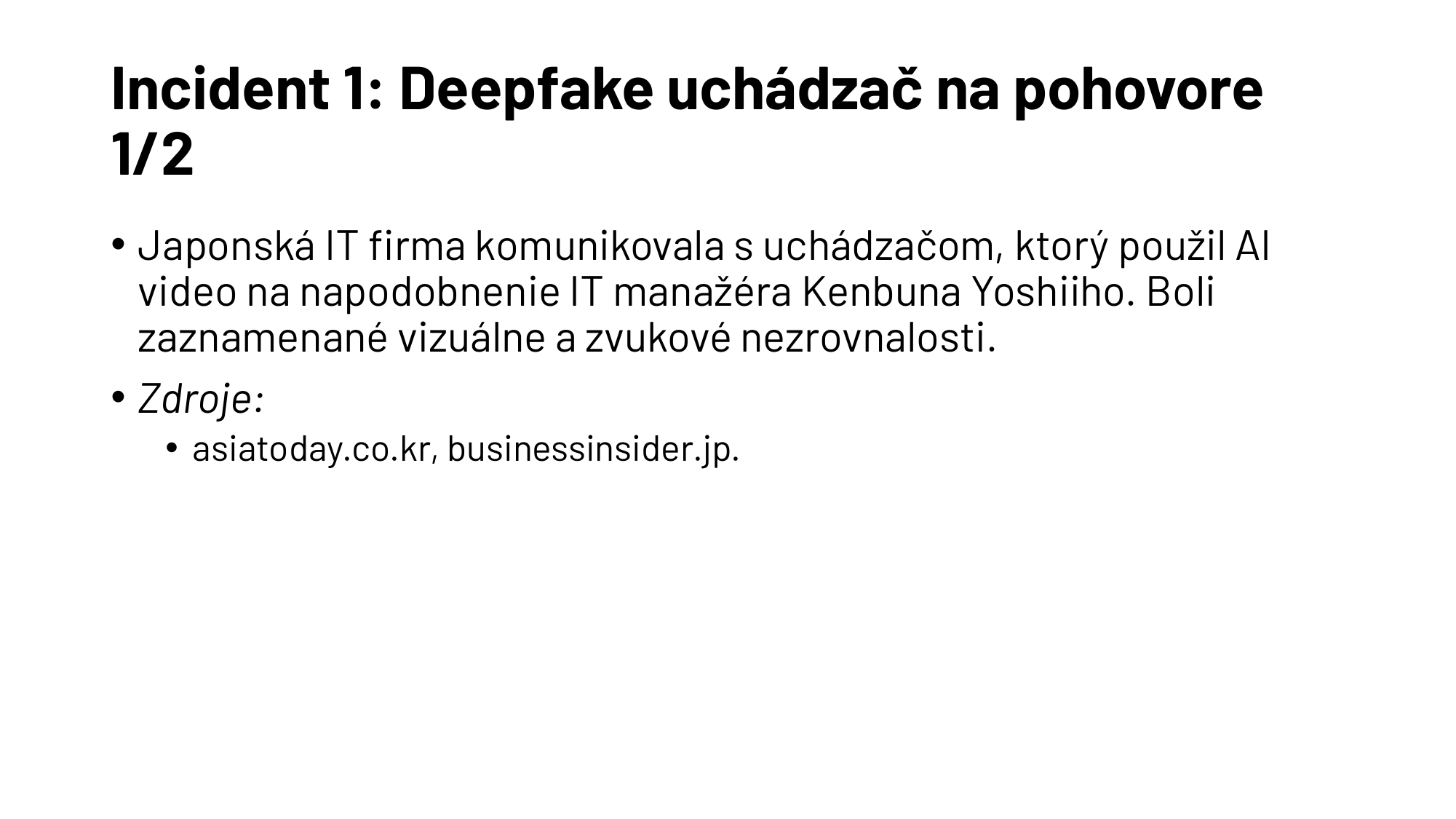

# Incident 1: Deepfake uchádzač na pohovore 1/2
Japonská IT firma komunikovala s uchádzačom, ktorý použil AI video na napodobnenie IT manažéra Kenbuna Yoshiiho. Boli zaznamenané vizuálne a zvukové nezrovnalosti.
Zdroje:
asiatoday.co.kr, businessinsider.jp.